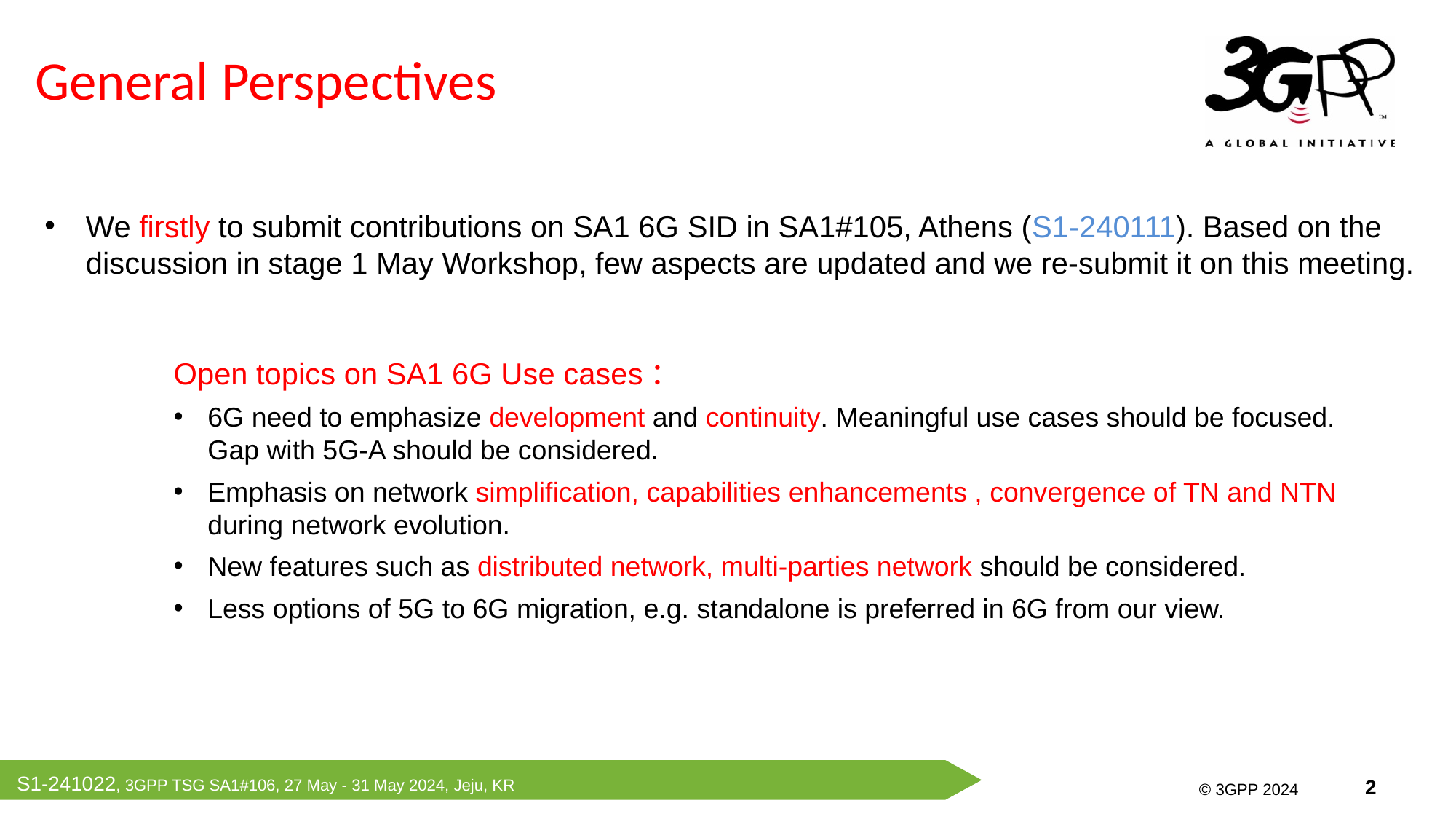

General Perspectives
We firstly to submit contributions on SA1 6G SID in SA1#105, Athens (S1-240111). Based on the discussion in stage 1 May Workshop, few aspects are updated and we re-submit it on this meeting.
Open topics on SA1 6G Use cases：
6G need to emphasize development and continuity. Meaningful use cases should be focused. Gap with 5G-A should be considered.
Emphasis on network simplification, capabilities enhancements , convergence of TN and NTN during network evolution.
New features such as distributed network, multi-parties network should be considered.
Less options of 5G to 6G migration, e.g. standalone is preferred in 6G from our view.
S1-241022, 3GPP TSG SA1#106, 27 May - 31 May 2024, Jeju, KR